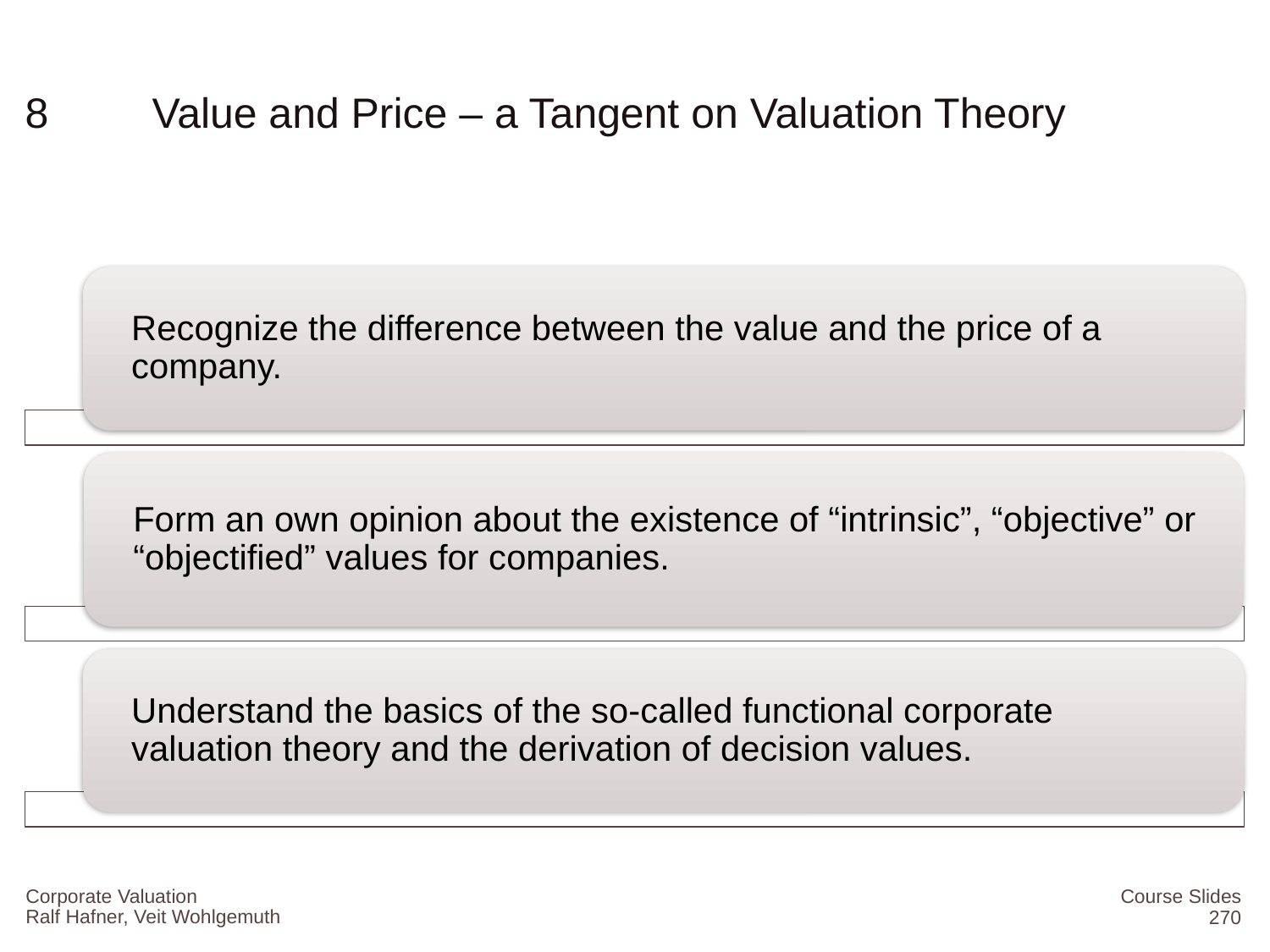

# 8	Value and Price – a Tangent on Valuation Theory
Recognize the difference between the value and the price of a company.
Form an own opinion about the existence of “intrinsic”, “objective” or “objectified” values for companies.
Understand the basics of the so-called functional corporate valuation theory and the derivation of decision values.
Corporate Valuation
Course Slides
270